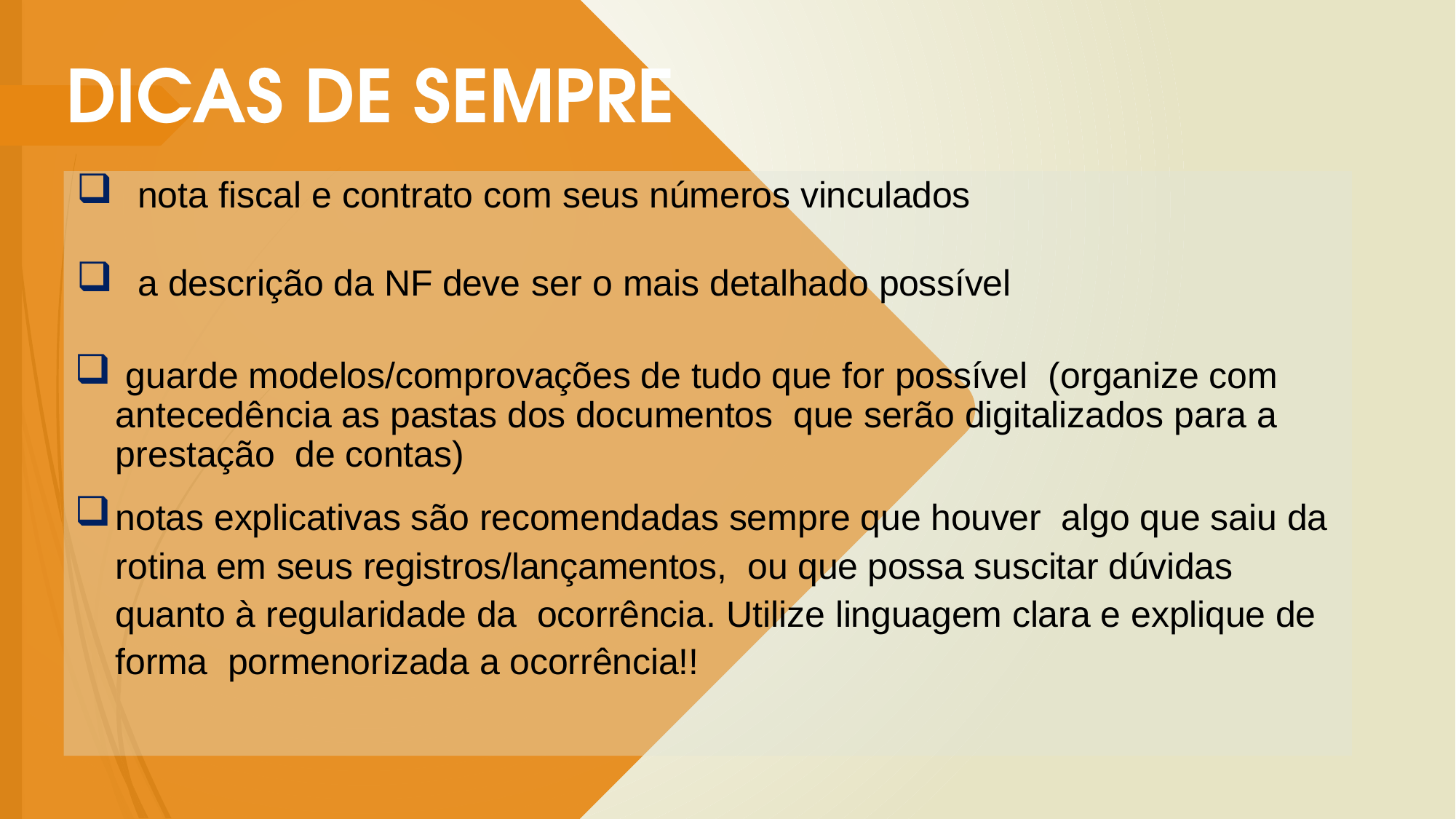

# DICAS DE SEMPRE
  nota fiscal e contrato com seus números vinculados

  a descrição da NF deve ser o mais detalhado possível

 guarde modelos/comprovações de tudo que for possível  (organize com  antecedência as pastas dos documentos  que serão digitalizados para a prestação  de contas)
notas explicativas são recomendadas sempre que houver  algo que saiu da rotina em seus registros/lançamentos,  ou que possa suscitar dúvidas quanto à regularidade da  ocorrência. Utilize linguagem clara e explique de forma  pormenorizada a ocorrência!!